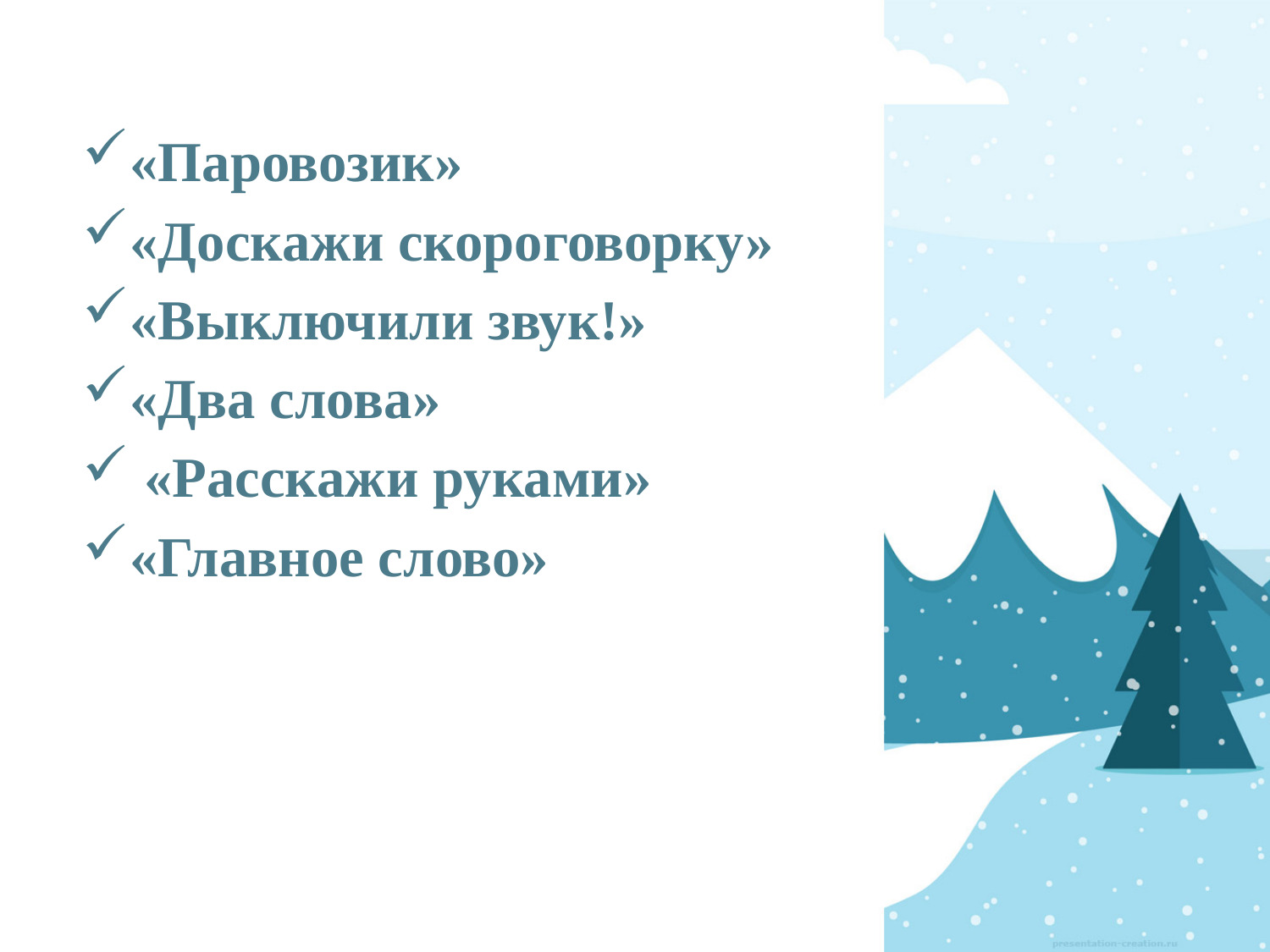

«Паровозик»
«Доскажи скороговорку»
«Выключили звук!»
«Два слова»
 «Расскажи руками»
«Главное слово»